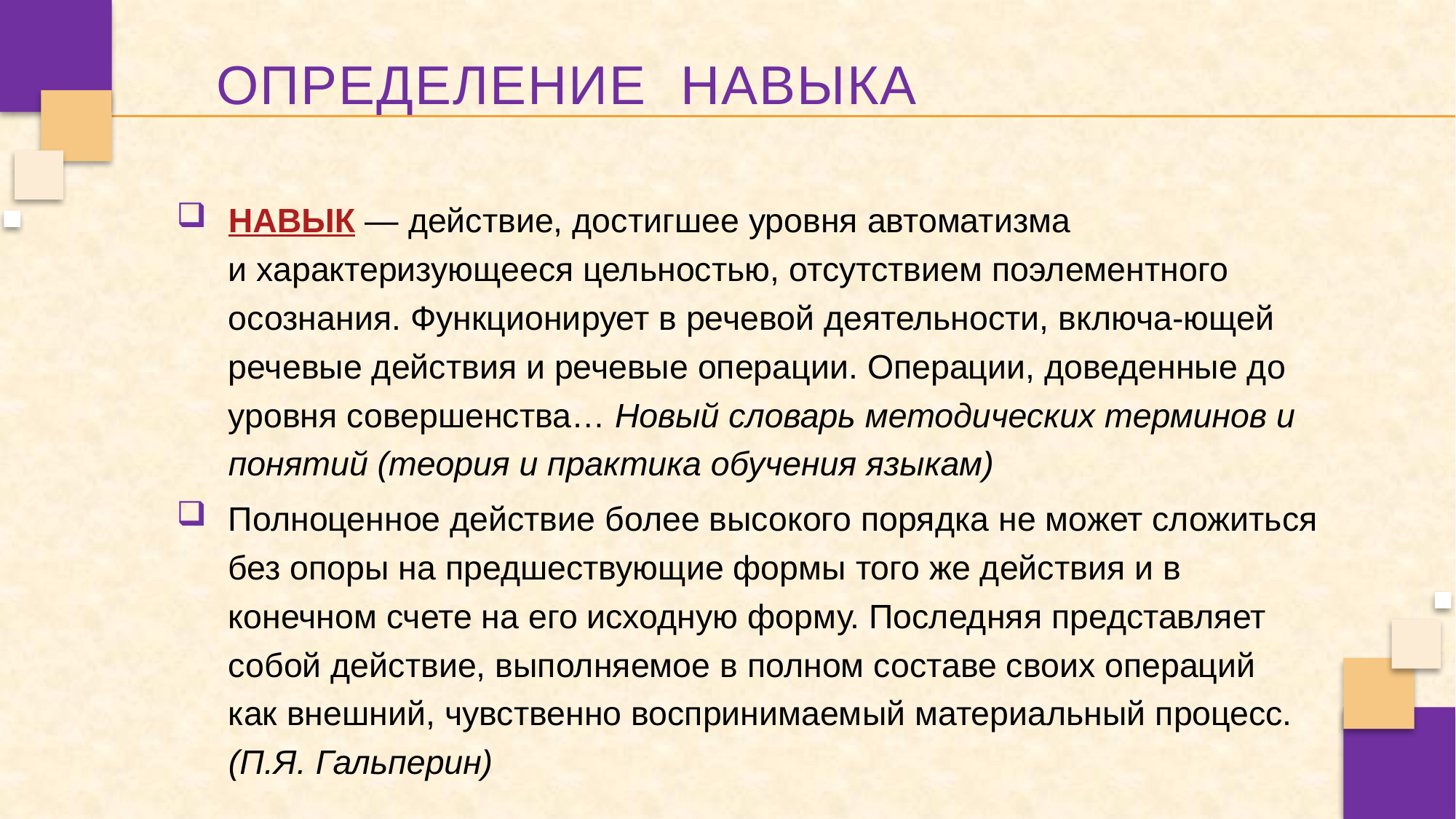

Определение  навыка
НАВЫК — действие, достигшее уровня автоматизма
и характеризующееся цельностью, отсутствием поэлементного осознания. Функционирует в речевой деятельности, включа-ющей речевые действия и речевые операции. Операции, доведенные до уровня совершенства… Новый словарь методических терминов и понятий (теория и практика обучения языкам)
Полноценное действие более высокого порядка не может сложиться без опоры на предшествующие формы того же действия и в конечном счете на его исходную форму. Последняя представляет собой действие, выполняемое в полном составе своих операций
как внешний, чувственно воспринимаемый материальный процесс. (П.Я. Гальперин)